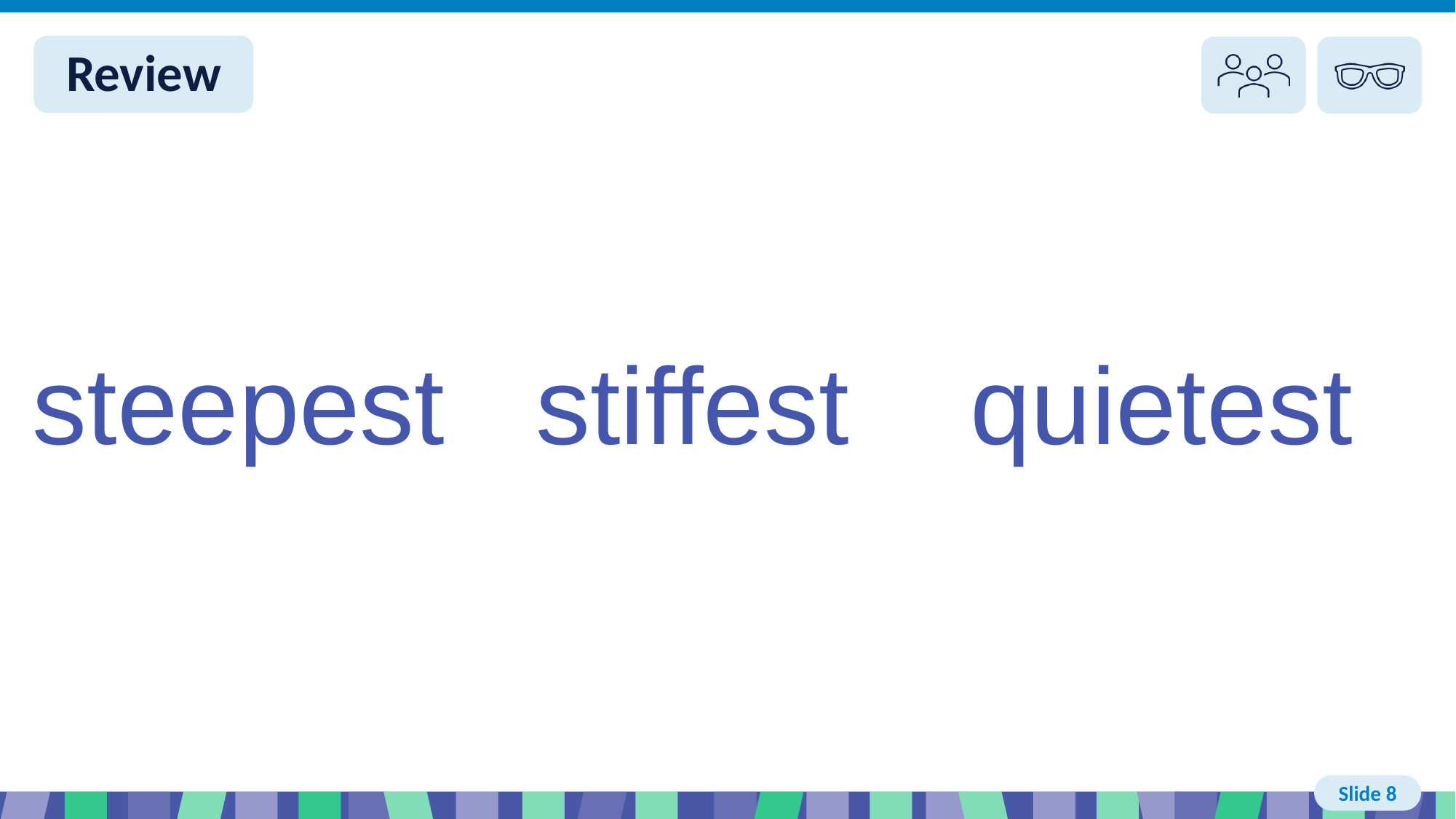

Slide 8 Review You do
steepest   stiffest    quietest